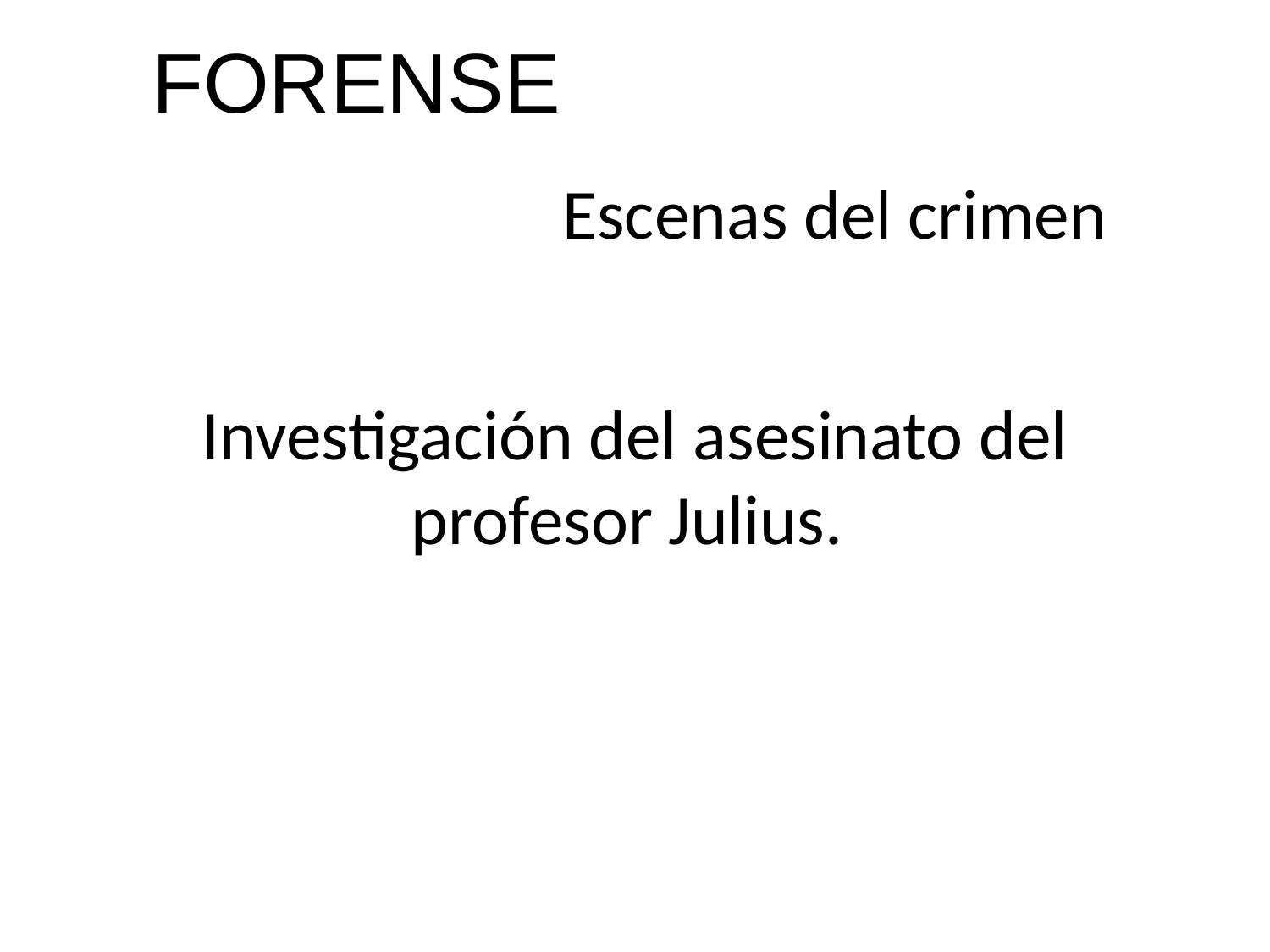

# FORENSE
Escenas del crimen
Investigación del asesinato del profesor Julius.